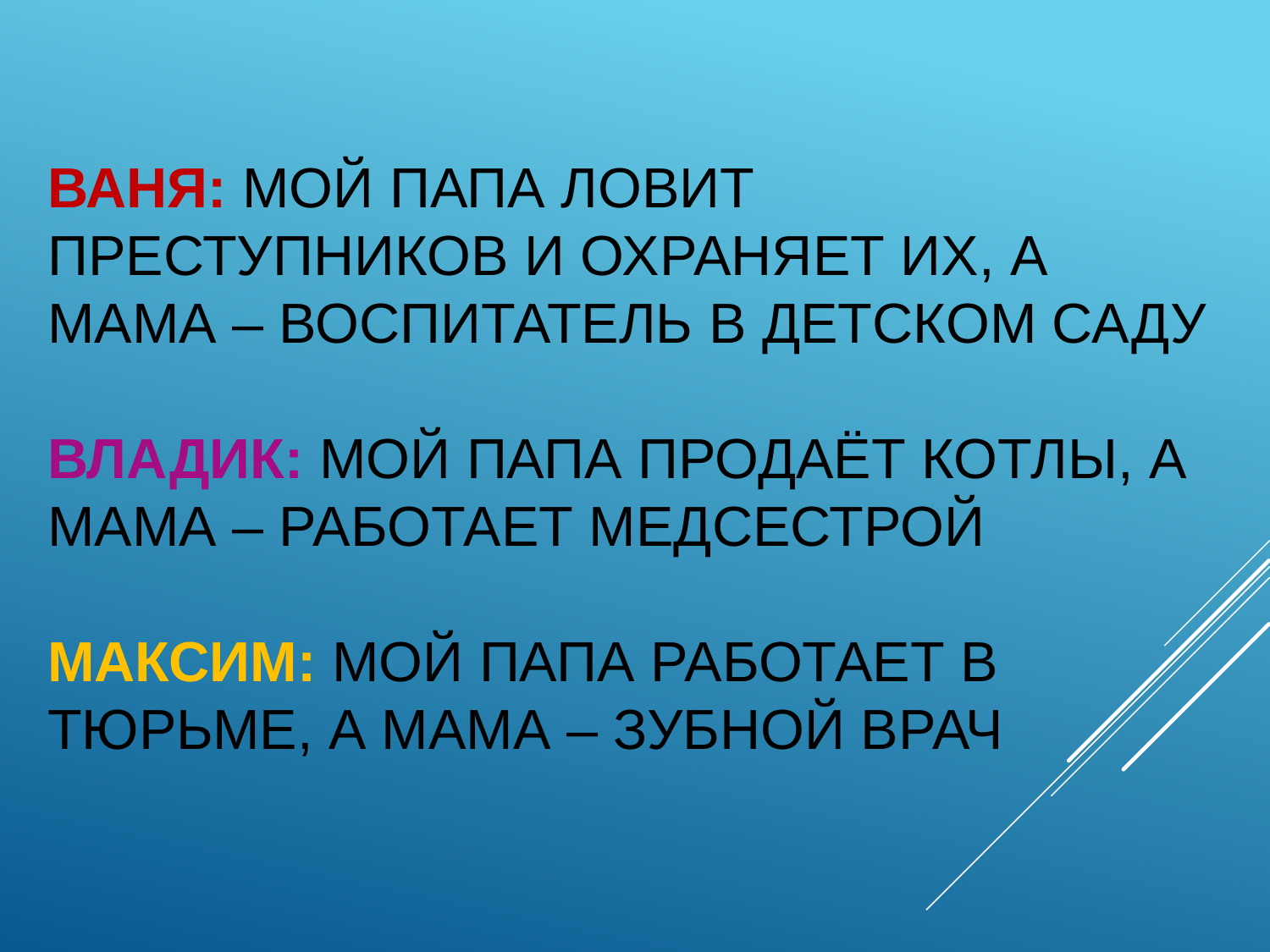

# Ваня: Мой папа ловит преступников и охраняет их, а мама – воспитатель в детском саду Владик: мой папа продаёт котлы, а мама – работает медсестрой Максим: мой папа работает в тюрьме, а мама – зубной врач